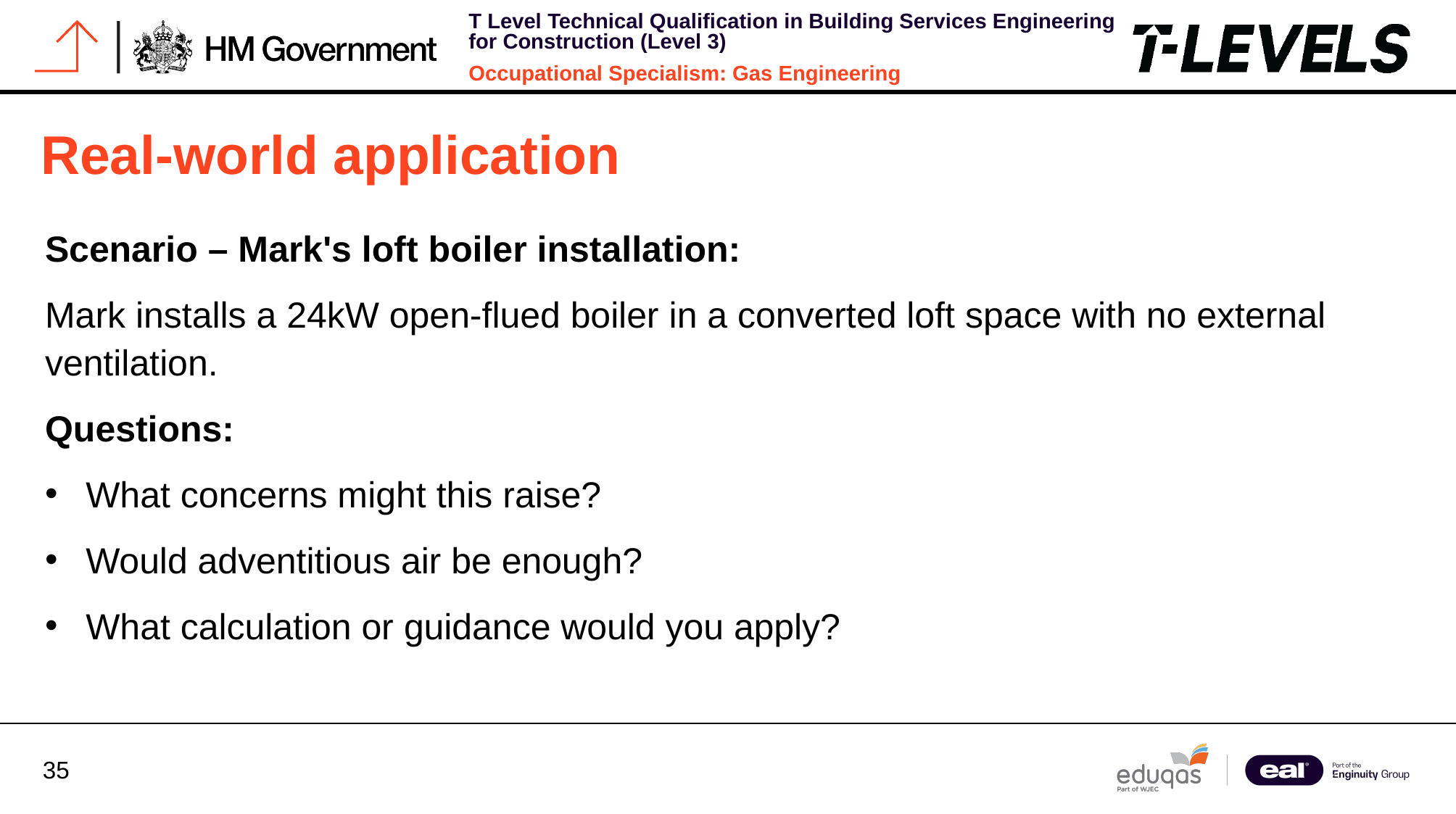

# Real-world application
Scenario – Mark's loft boiler installation:
Mark installs a 24kW open-flued boiler in a converted loft space with no external ventilation.
Questions:
What concerns might this raise?
Would adventitious air be enough?
What calculation or guidance would you apply?